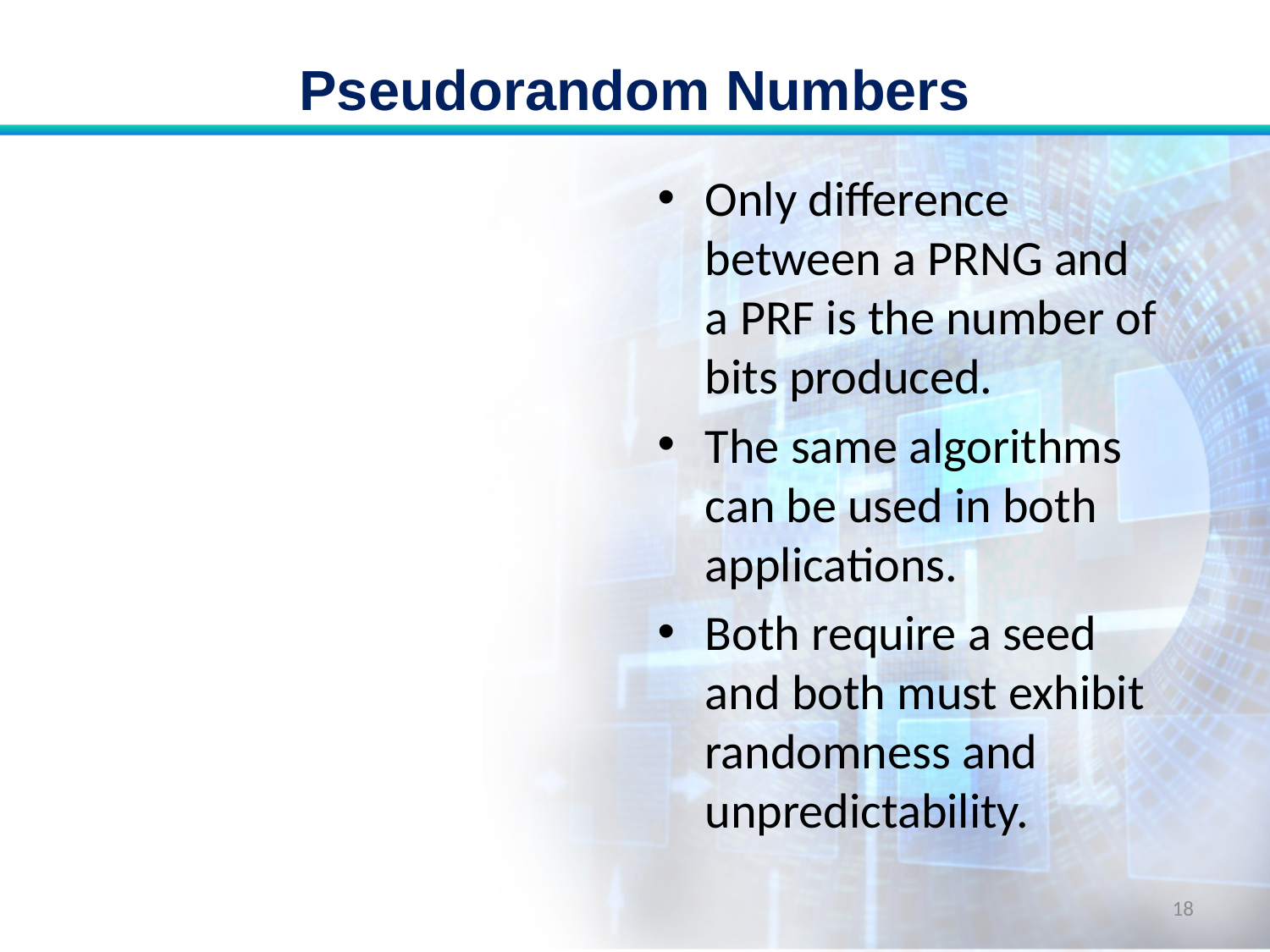

# Pseudorandom Numbers
Only difference between a PRNG and a PRF is the number of bits produced.
The same algorithms can be used in both applications.
Both require a seed and both must exhibit randomness and unpredictability.
18